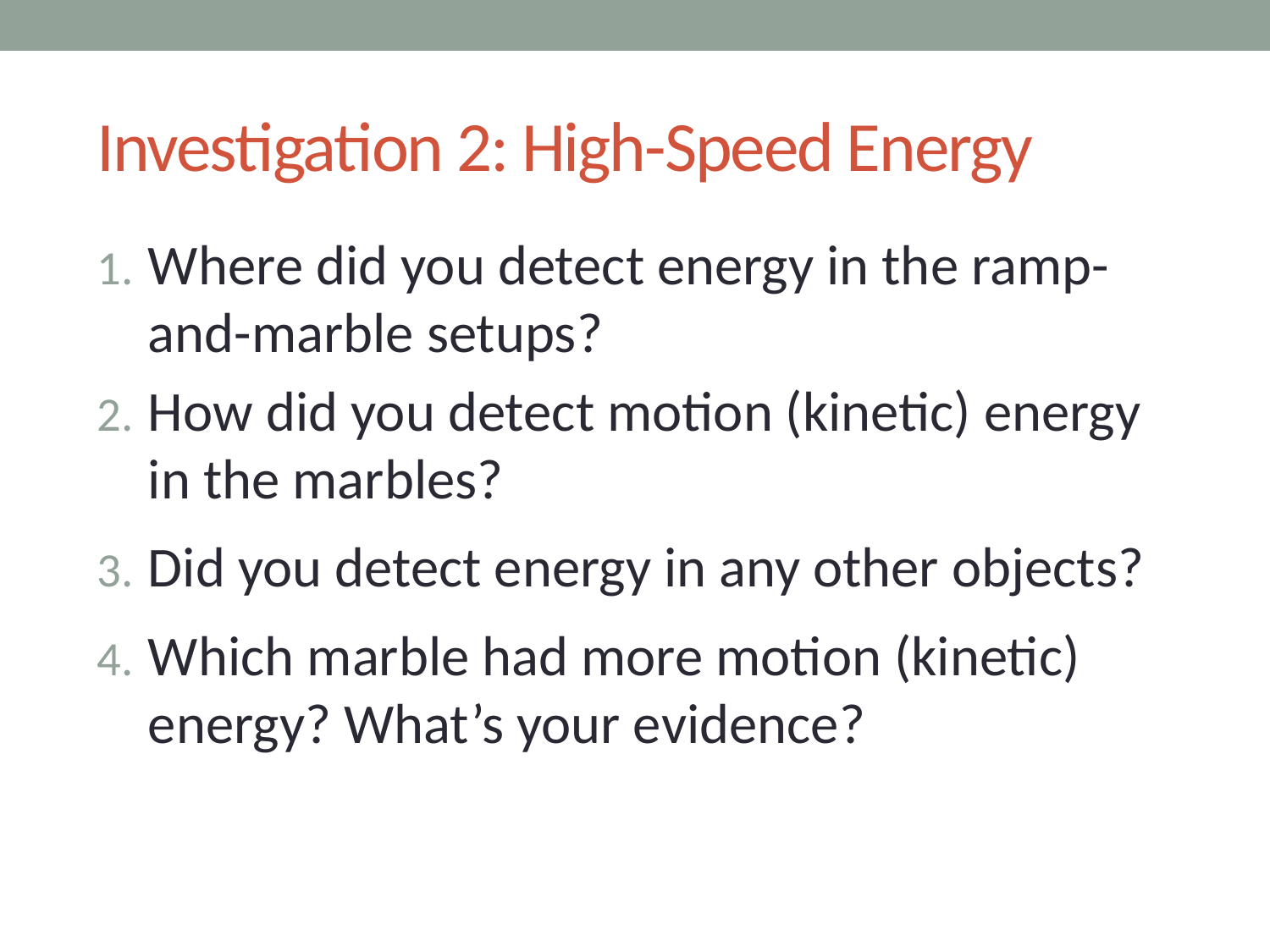

# Investigation 2: High-Speed Energy
Where did you detect energy in the ramp-and-marble setups?
How did you detect motion (kinetic) energy in the marbles?
Did you detect energy in any other objects?
Which marble had more motion (kinetic) energy? What’s your evidence?